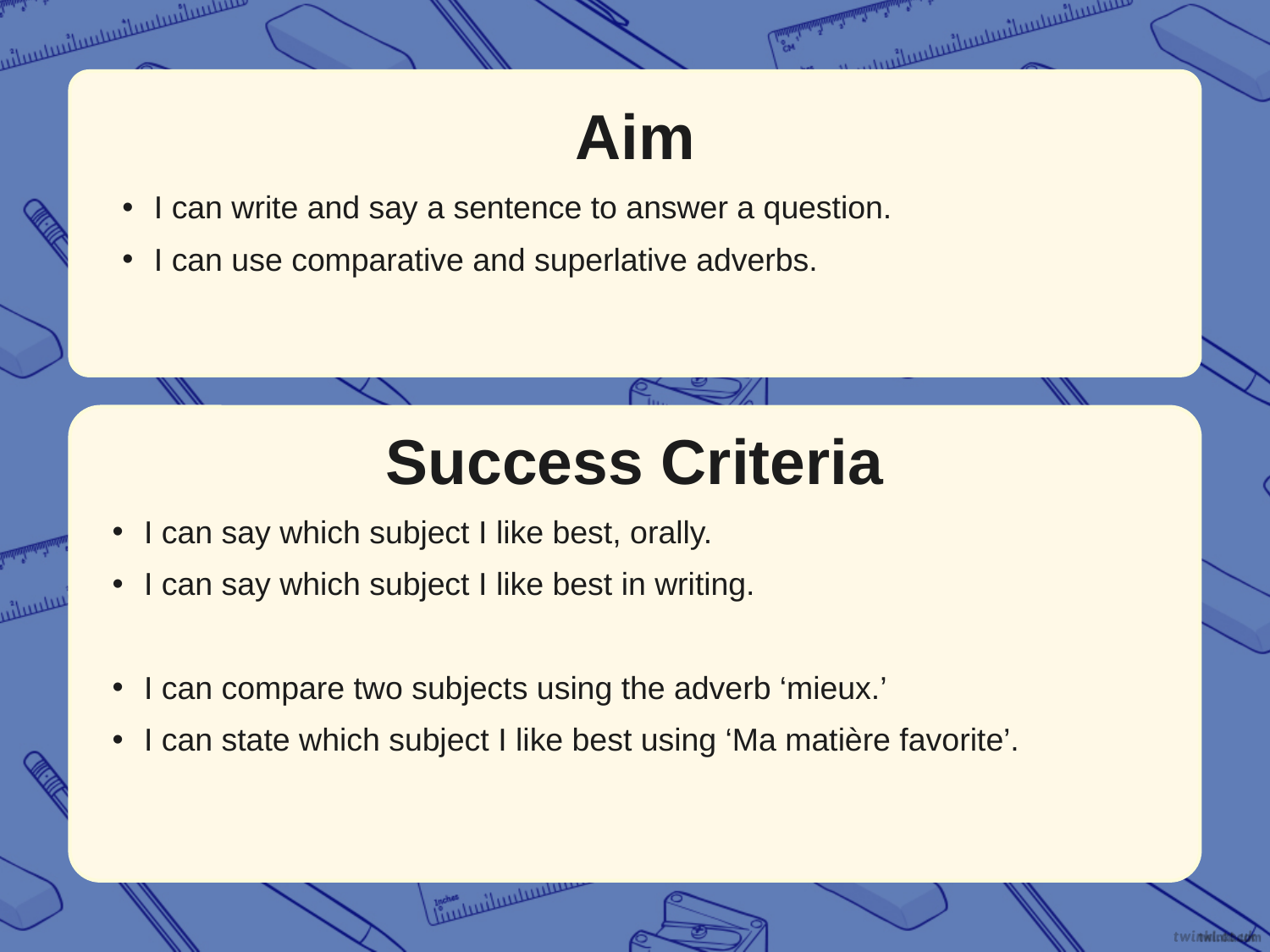

Aim
I can write and say a sentence to answer a question.
I can use comparative and superlative adverbs.

Success Criteria
I can say which subject I like best, orally.
I can say which subject I like best in writing.

I can compare two subjects using the adverb ‘mieux.’
I can state which subject I like best using ‘Ma matière favorite’.